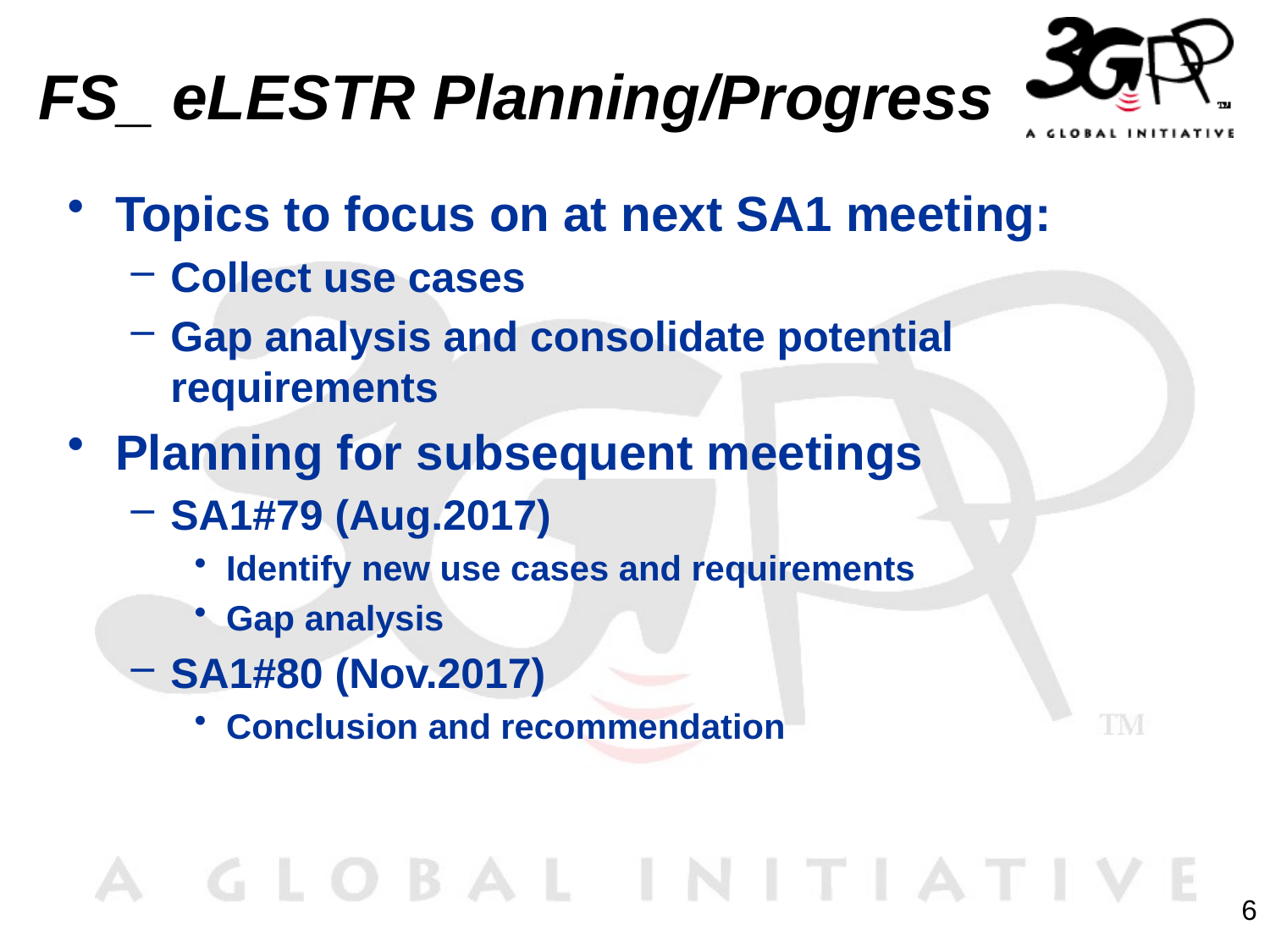

# FS_ eLESTR Planning/Progress
Topics to focus on at next SA1 meeting:
Collect use cases
Gap analysis and consolidate potential requirements
Planning for subsequent meetings
SA1#79 (Aug.2017)
Identify new use cases and requirements
Gap analysis
SA1#80 (Nov.2017)
Conclusion and recommendation
6